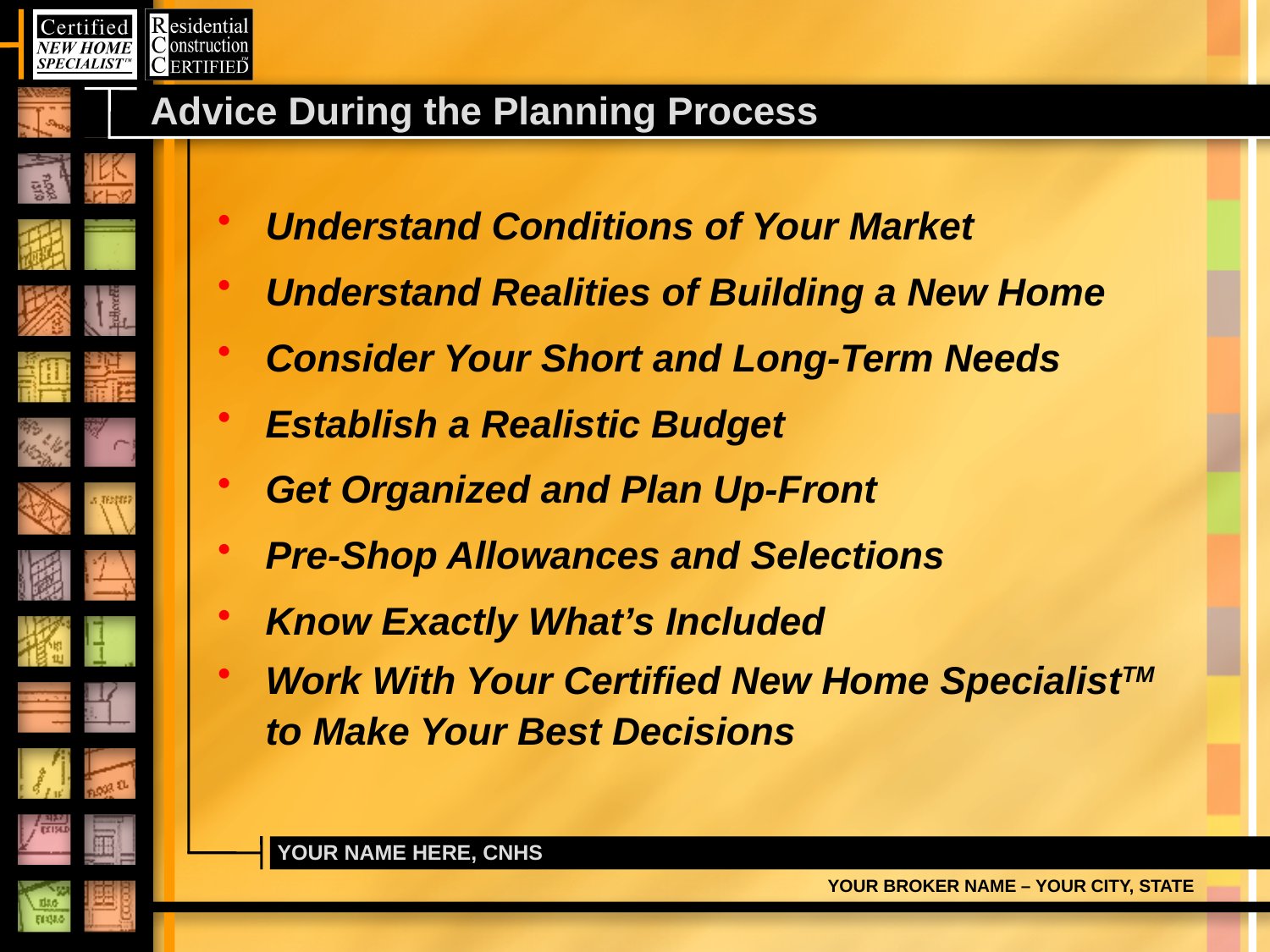

# Advice During the Planning Process
Understand Conditions of Your Market
Understand Realities of Building a New Home
Consider Your Short and Long-Term Needs
Establish a Realistic Budget
Get Organized and Plan Up-Front
Pre-Shop Allowances and Selections
Know Exactly What’s Included
Work With Your Certified New Home SpecialistTM to Make Your Best Decisions
YOUR NAME HERE, CNHS